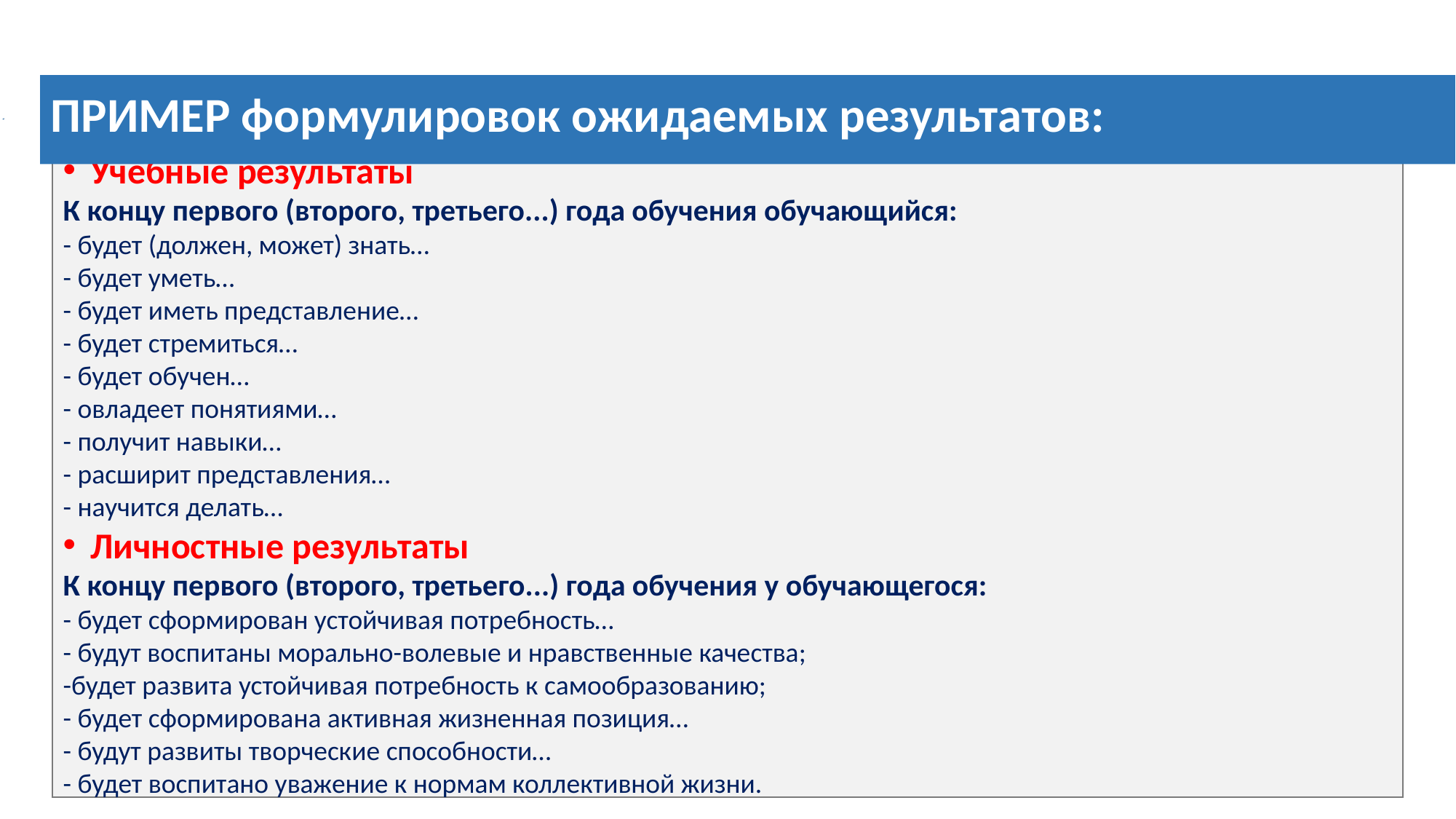

ПРИМЕР формулировок ожидаемых результатов:

Учебные результаты
К концу первого (второго, третьего...) года обучения обучающийся:
- будет (должен, может) знать…
- будет уметь…
- будет иметь представление…
- будет стремиться…
- будет обучен…
- овладеет понятиями…
- получит навыки…
- расширит представления…
- научится делать…
Личностные результаты
К концу первого (второго, третье­го...) года обучения у обучающегося:
- будет сформирован устойчивая потребность…
- будут воспитаны морально-волевые и нравственные качества;
-будет развита устойчивая потребность к самообразованию;
- будет сформирована активная жизненная позиция…
- будут развиты творческие способности…
- будет воспитано уважение к нормам коллективной жизни.